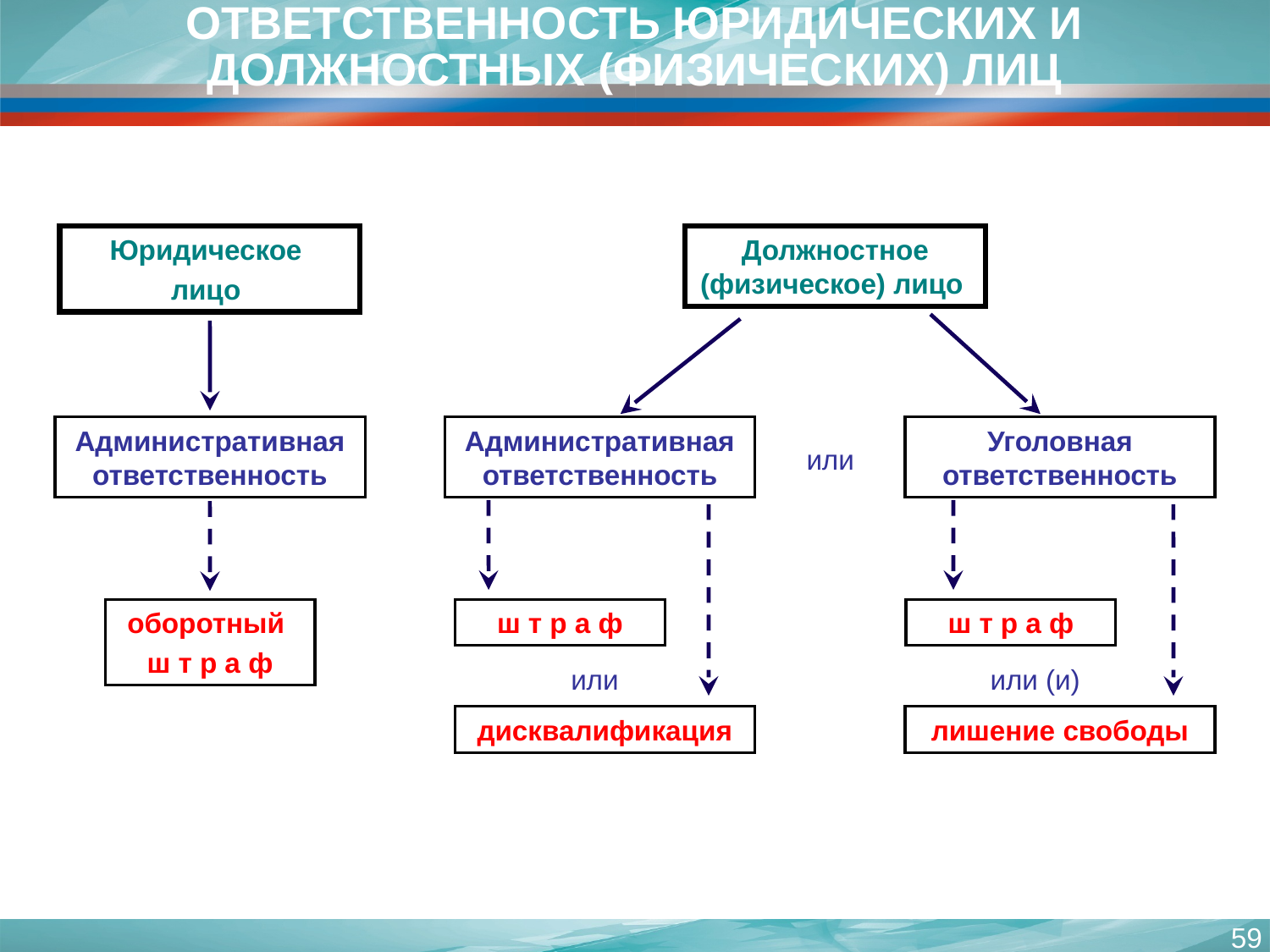

ОТВЕТСТВЕННОСТЬ ЮРИДИЧЕСКИХ И ДОЛЖНОСТНЫХ (ФИЗИЧЕСКИХ) ЛИЦ
Юридическое
лицо
Должностное (физическое) лицо

Административная ответственность
Административная ответственность
Уголовная ответственность
или

оборотный
ш т р а ф
ш т р а ф
ш т р а ф
или
или (и)
дисквалификация
лишение свободы
59